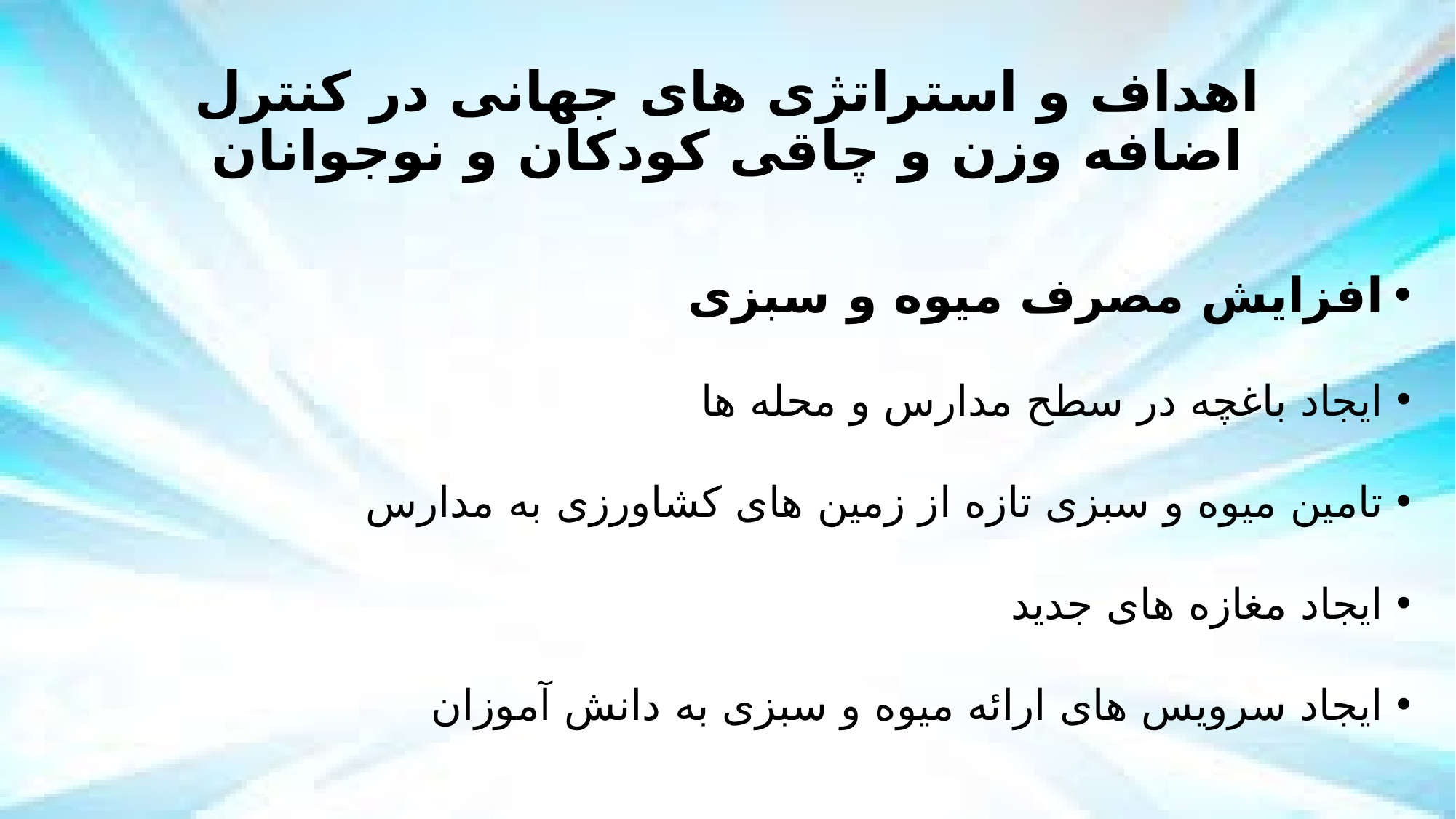

# اهداف و استراتژی های جهانی در کنترل اضافه وزن و چاقی کودکان و نوجوانان
افزایش مصرف میوه و سبزی
ایجاد باغچه در سطح مدارس و محله ها
تامین میوه و سبزی تازه از زمین های کشاورزی به مدارس
ایجاد مغازه های جدید
ایجاد سرویس های ارائه میوه و سبزی به دانش آموزان